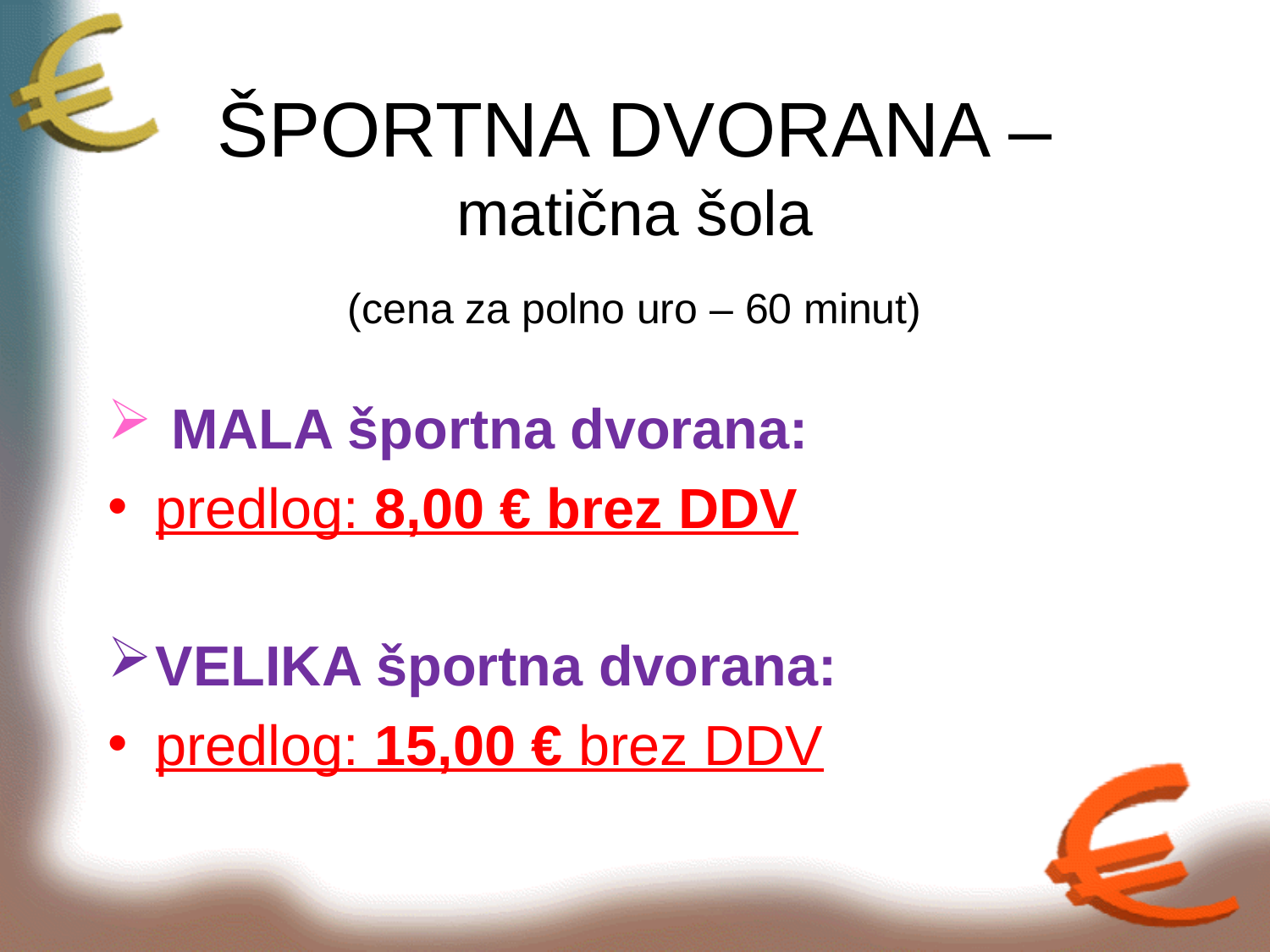

# ŠPORTNA DVORANA – matična šola
(cena za polno uro – 60 minut)

 MALA športna dvorana:
predlog: 8,00 € brez DDV

VELIKA športna dvorana:
predlog: 15,00 € brez DDV